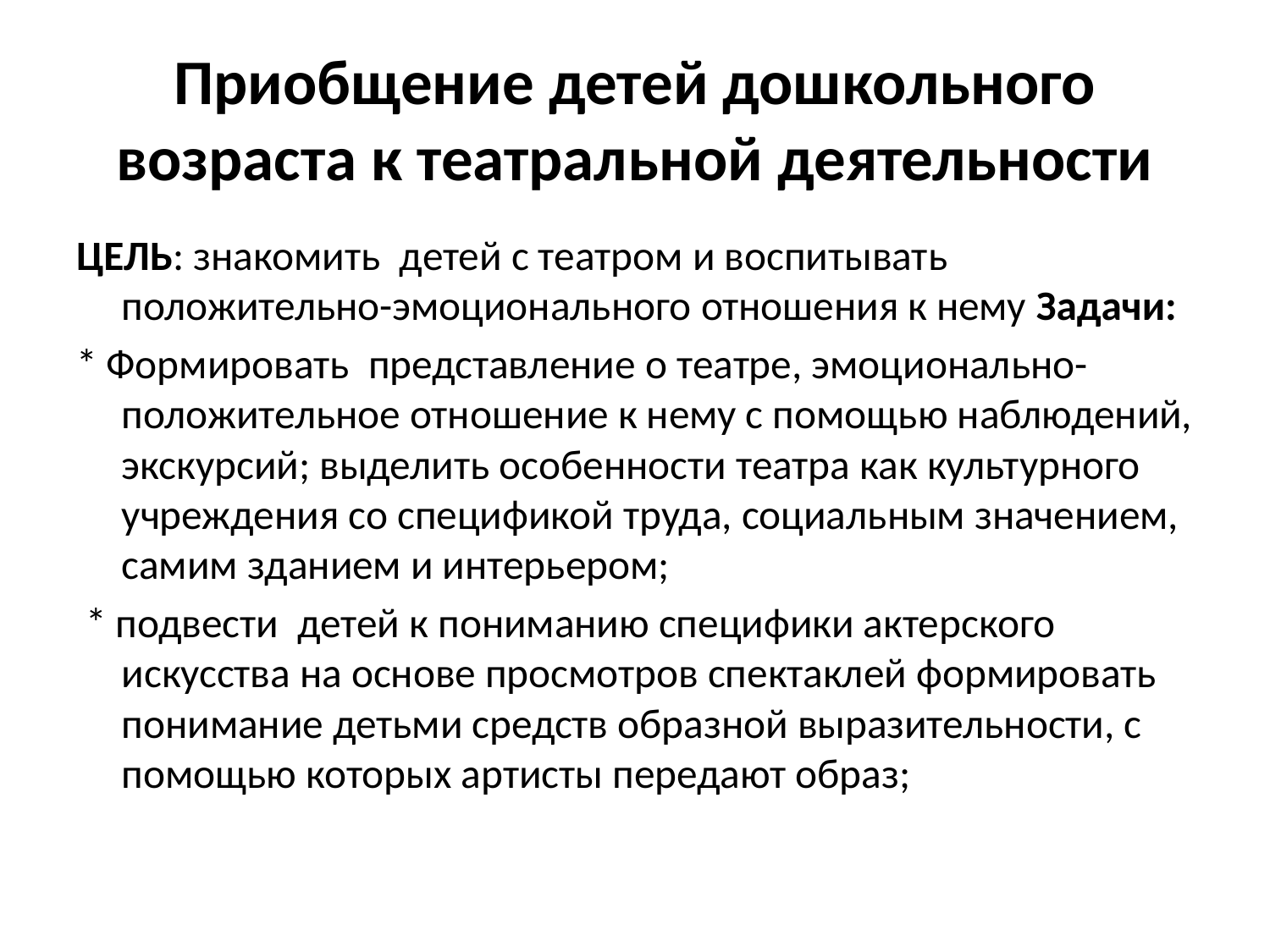

# Приобщение детей дошкольного возраста к театральной деятельности
ЦЕЛЬ: знакомить  детей с театром и воспитывать положительно-эмоционального отношения к нему Задачи:
* Формировать  представление о театре, эмоционально-положительное отношение к нему с помощью наблюдений, экскурсий; выделить особенности театра как культурного учреждения со спецификой труда, социальным значением, самим зданием и интерьером;
 * подвести  детей к пониманию специфики актерского искусства на основе просмотров спектаклей формировать понимание детьми средств образной выразительности, с помощью которых артисты передают образ;